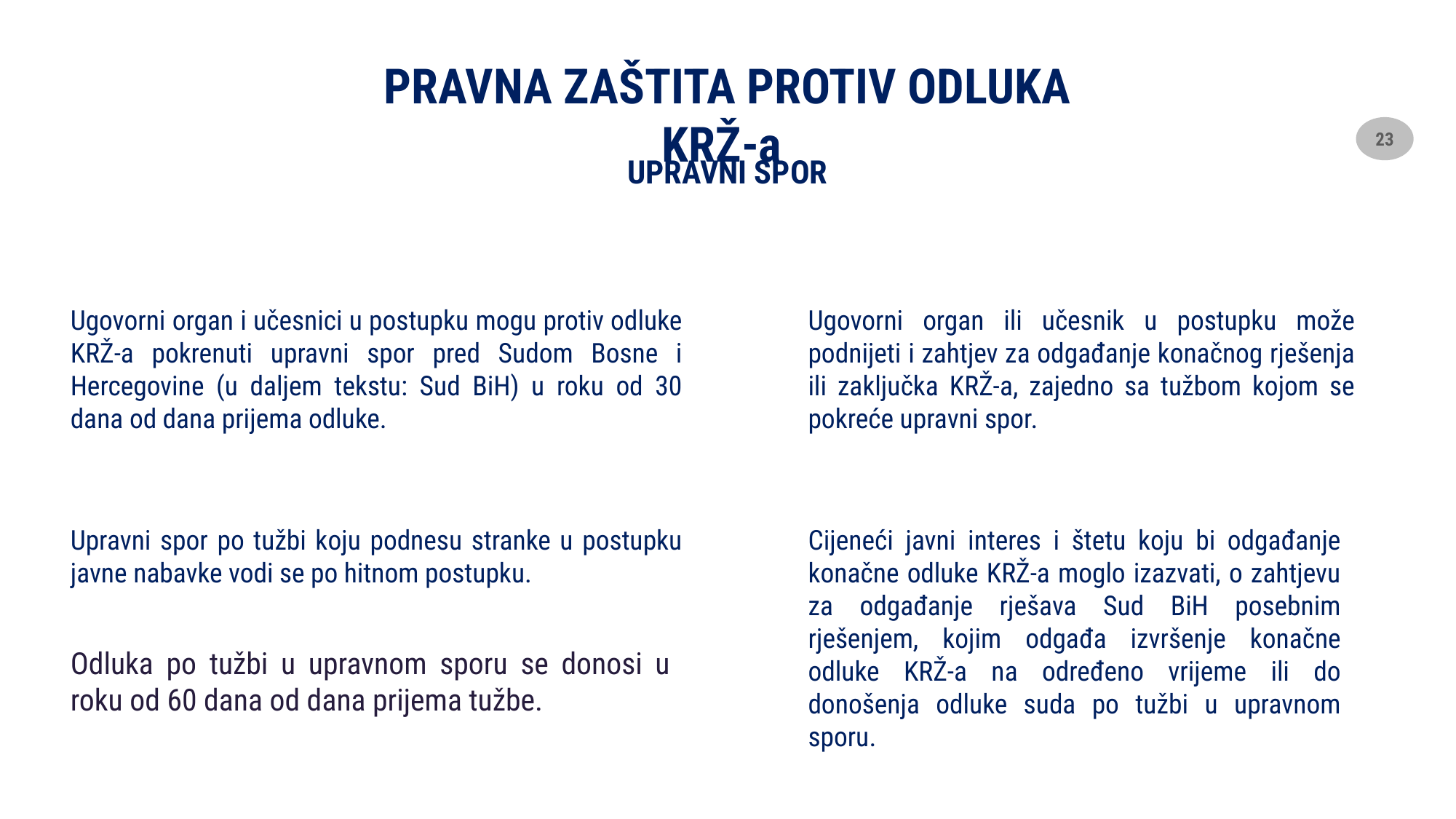

# PRAVNA ZAŠTITA PROTIV ODLUKA KRŽ-a
UPRAVNI SPOR
Ugovorni organ i učesnici u postupku mogu protiv odluke KRŽ-a pokrenuti upravni spor pred Sudom Bosne i Hercegovine (u daljem tekstu: Sud BiH) u roku od 30 dana od dana prijema odluke.
Ugovorni organ ili učesnik u postupku može podnijeti i zahtjev za odgađanje konačnog rješenja ili zaključka KRŽ-a, zajedno sa tužbom kojom se pokreće upravni spor.
Upravni spor po tužbi koju podnesu stranke u postupku javne nabavke vodi se po hitnom postupku.
Cijeneći javni interes i štetu koju bi odgađanje konačne odluke KRŽ-a moglo izazvati, o zahtjevu za odgađanje rješava Sud BiH posebnim rješenjem, kojim odgađa izvršenje konačne odluke KRŽ-a na određeno vrijeme ili do donošenja odluke suda po tužbi u upravnom sporu.
Odluka po tužbi u upravnom sporu se donosi u roku od 60 dana od dana prijema tužbe.